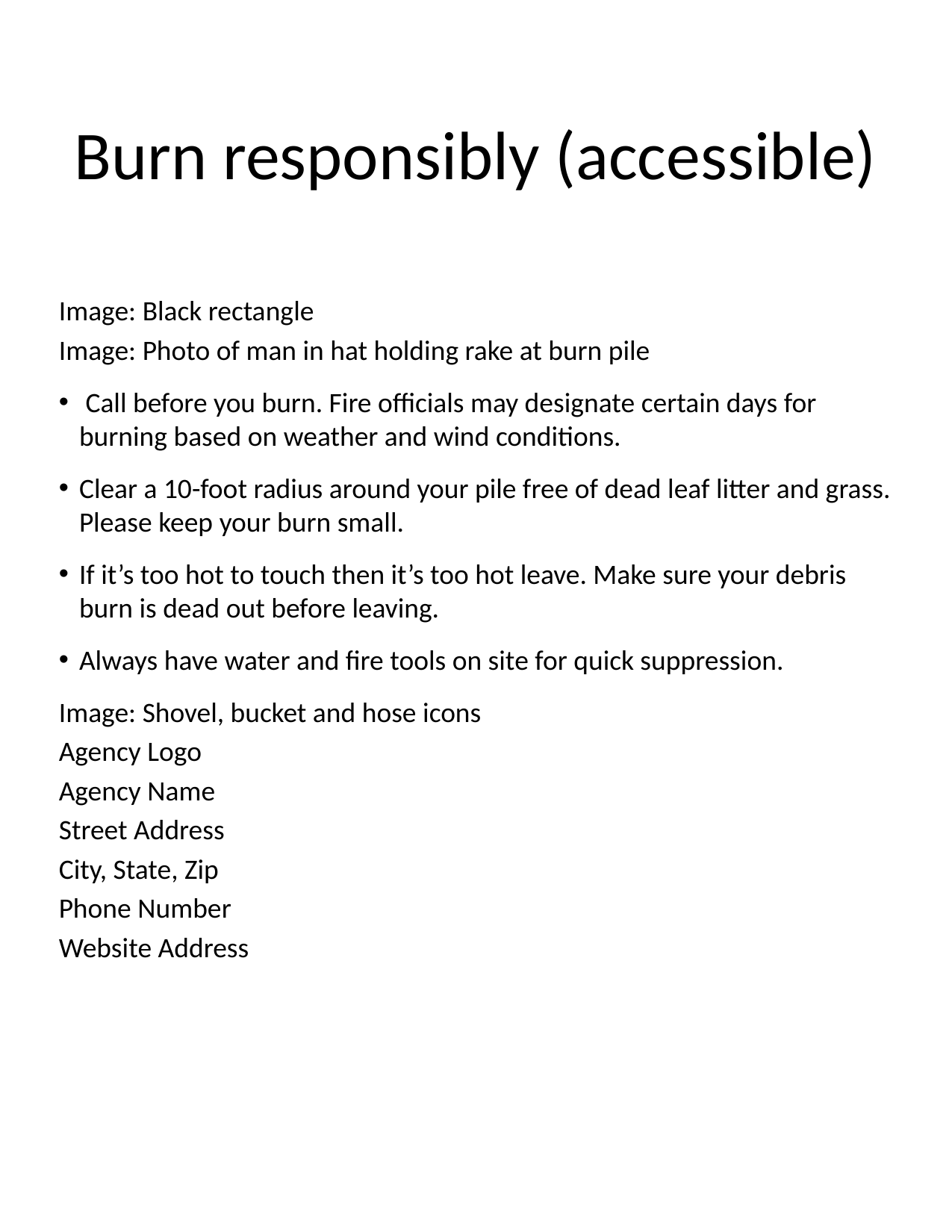

# Burn responsibly (accessible)
Image: Black rectangle
Image: Photo of man in hat holding rake at burn pile
 Call before you burn. Fire officials may designate certain days for burning based on weather and wind conditions.
Clear a 10-foot radius around your pile free of dead leaf litter and grass. Please keep your burn small.
If it’s too hot to touch then it’s too hot leave. Make sure your debris burn is dead out before leaving.
Always have water and fire tools on site for quick suppression.
Image: Shovel, bucket and hose icons
Agency Logo
Agency Name
Street Address
City, State, Zip
Phone Number
Website Address